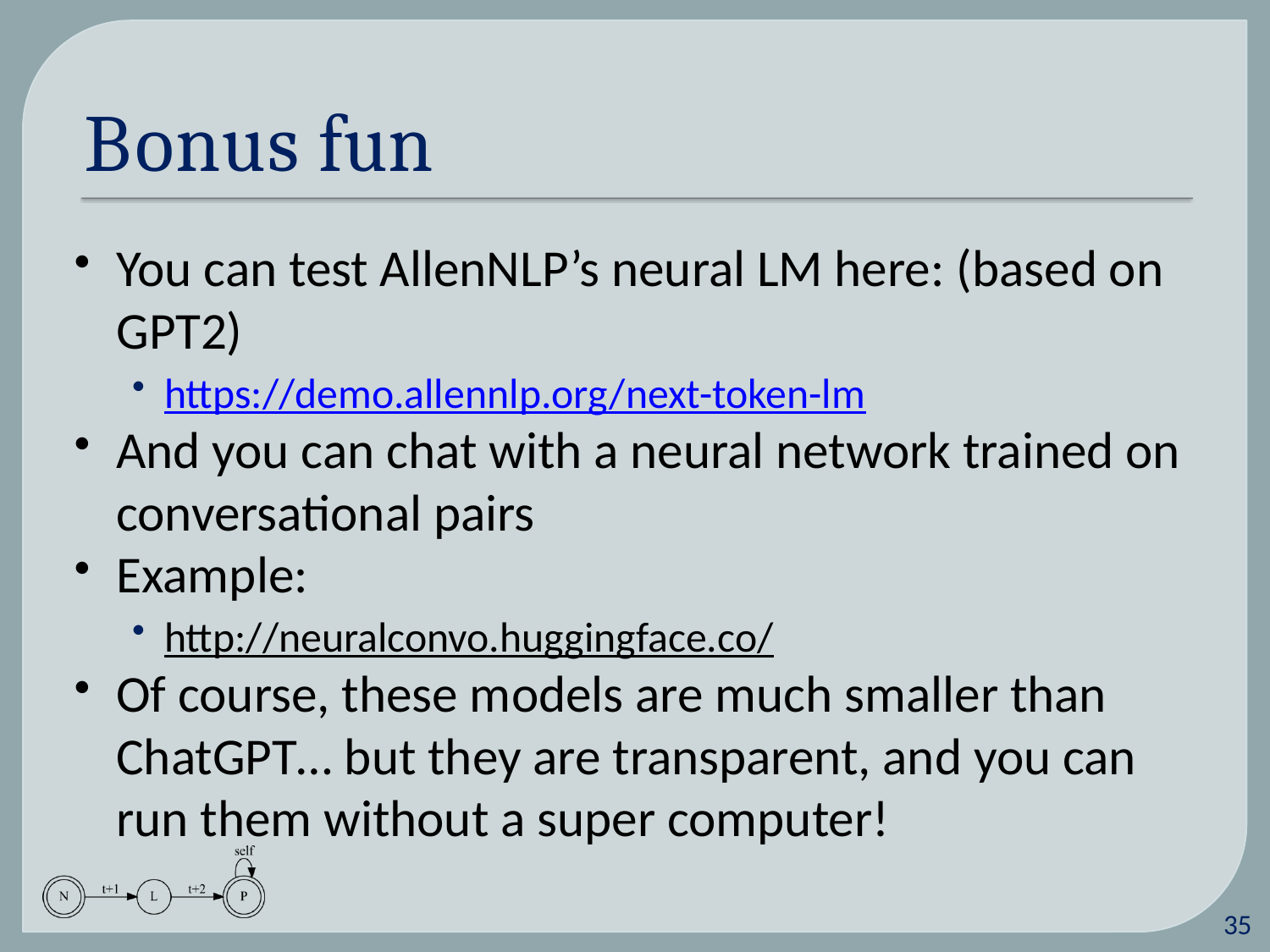

# Bonus fun
You can test AllenNLP’s neural LM here: (based on GPT2)
https://demo.allennlp.org/next-token-lm
And you can chat with a neural network trained on conversational pairs
Example:
http://neuralconvo.huggingface.co/
Of course, these models are much smaller than ChatGPT… but they are transparent, and you can run them without a super computer!
35